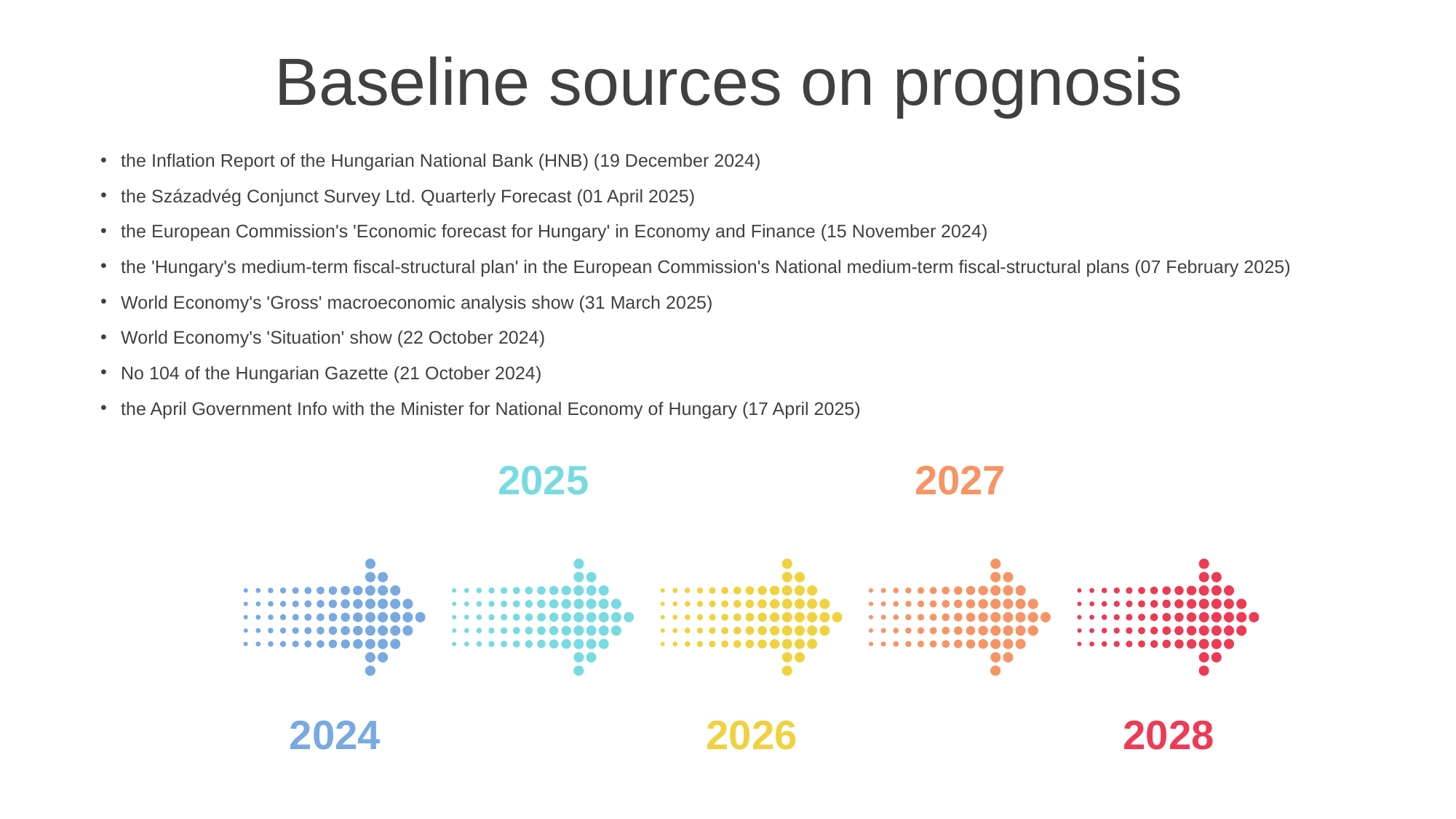

Baseline sources on prognosis
the Inflation Report of the Hungarian National Bank (HNB) (19 December 2024)
the Századvég Conjunct Survey Ltd. Quarterly Forecast (01 April 2025)
the European Commission's 'Economic forecast for Hungary' in Economy and Finance (15 November 2024)
the 'Hungary's medium-term fiscal-structural plan' in the European Commission's National medium-term fiscal-structural plans (07 February 2025)
World Economy's 'Gross' macroeconomic analysis show (31 March 2025)
World Economy's 'Situation' show (22 October 2024)
No 104 of the Hungarian Gazette (21 October 2024)
the April Government Info with the Minister for National Economy of Hungary (17 April 2025)

2025
2027

2024

2026

2028